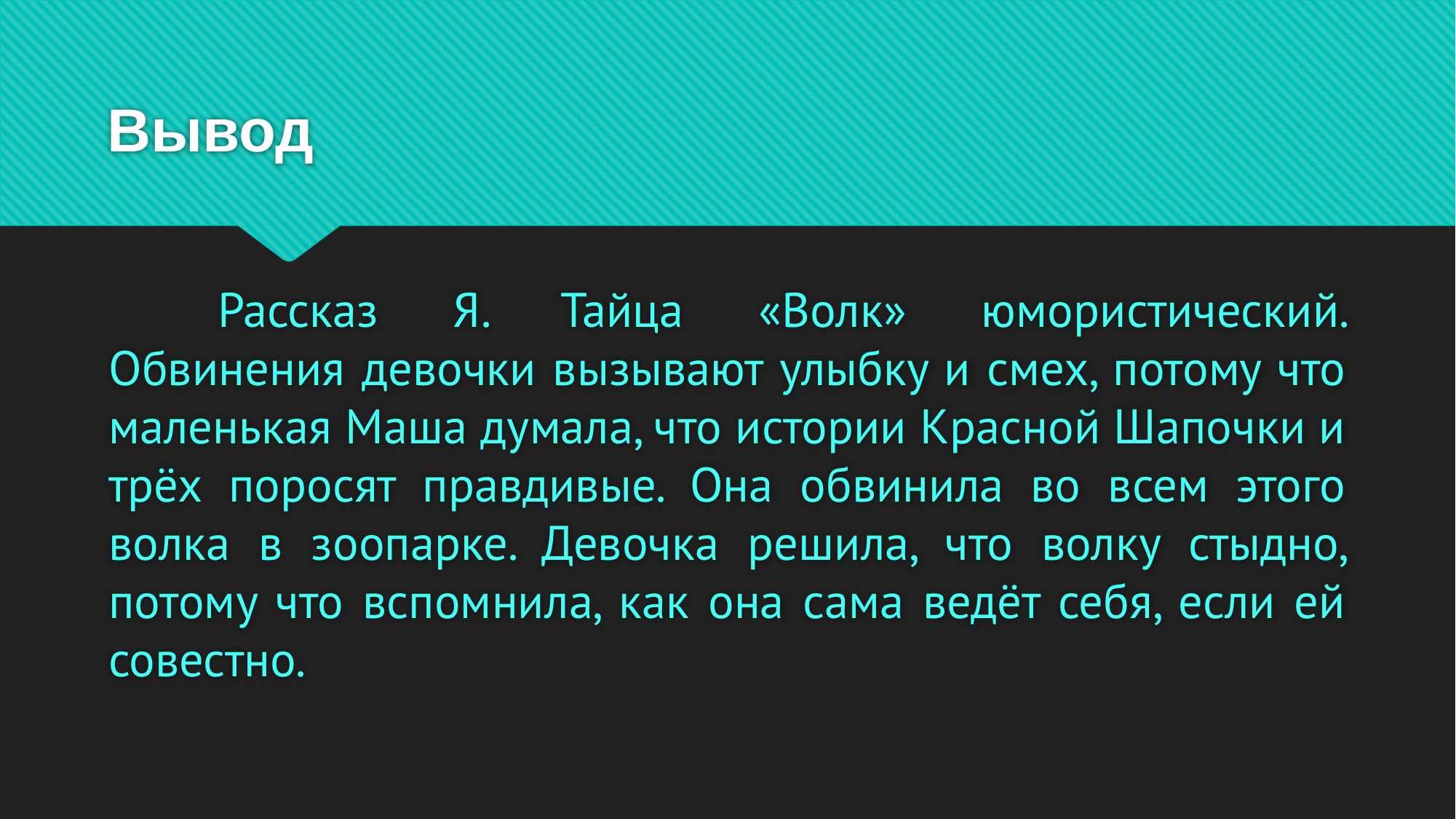

# Вывод
	Рассказ Я. Тайца «Волк» юмористический. Обвинения девочки вызывают улыбку и смех, потому что маленькая Маша думала, что истории Красной Шапочки и трёх поросят правдивые. Она обвинила во всем этого волка в зоопарке. Девочка решила, что волку стыдно, потому что вспомнила, как она сама ведёт себя, если ей совестно.